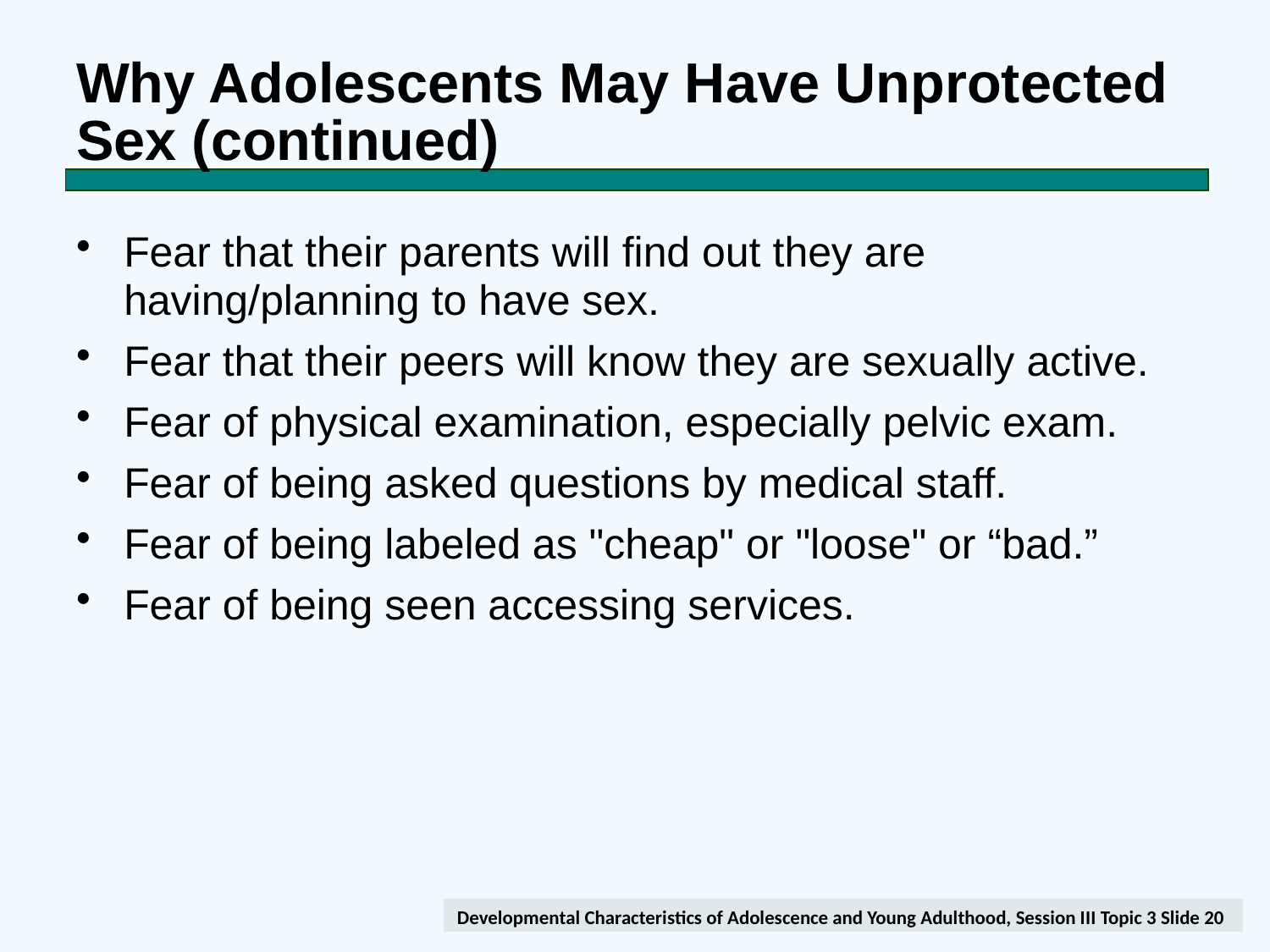

# Why Adolescents May Have Unprotected Sex (continued)
Fear that their parents will find out they are having/planning to have sex.
Fear that their peers will know they are sexually active.
Fear of physical examination, especially pelvic exam.
Fear of being asked questions by medical staff.
Fear of being labeled as "cheap" or "loose" or “bad.”
Fear of being seen accessing services.
Developmental Characteristics of Adolescence and Young Adulthood, Session III Topic 3 Slide 20